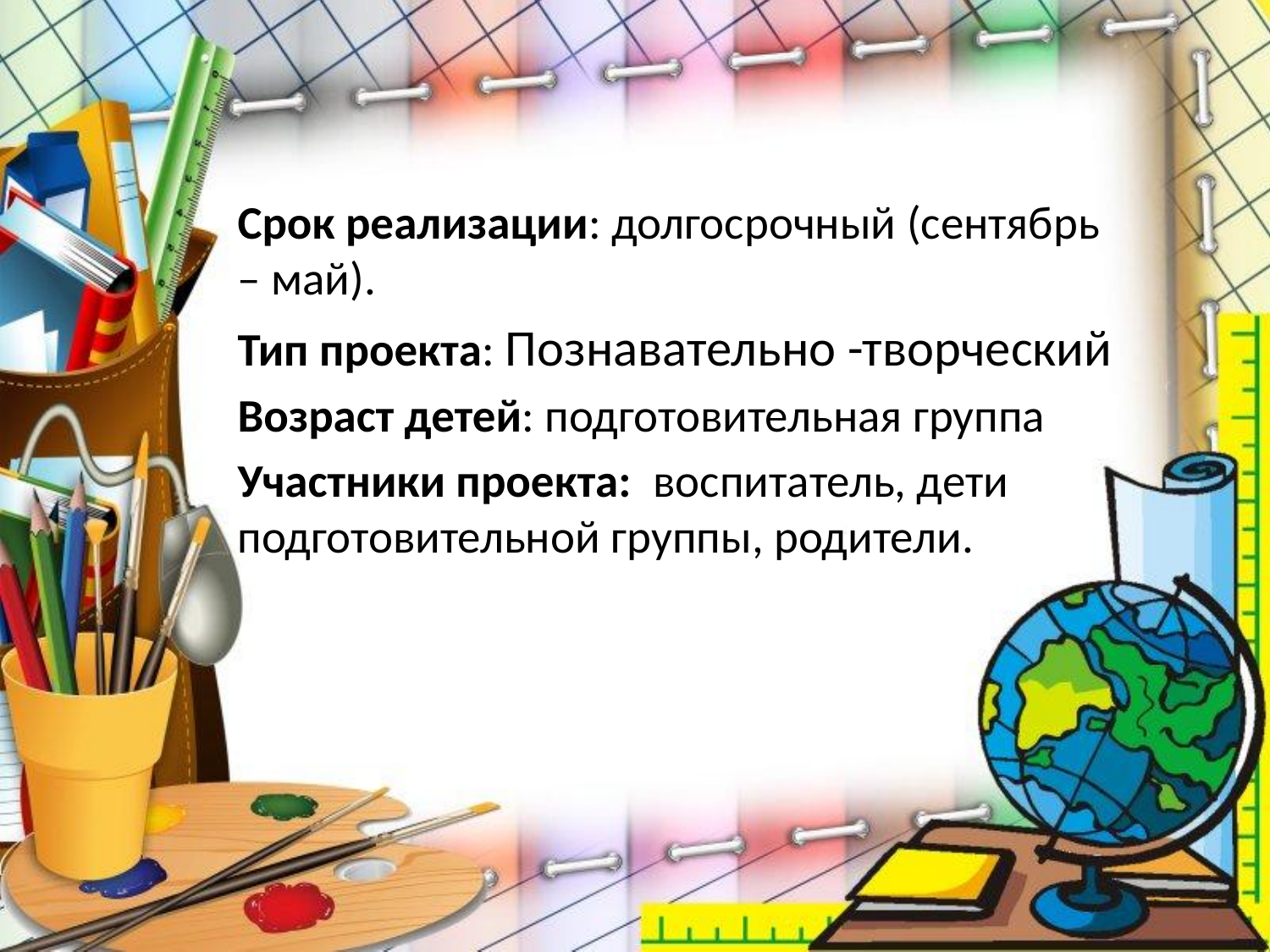

Срок реализации: долгосрочный (сентябрь – май).
Тип проекта: Познавательно -творческий
Возраст детей: подготовительная группа
Участники проекта:  воспитатель, дети подготовительной группы, родители.